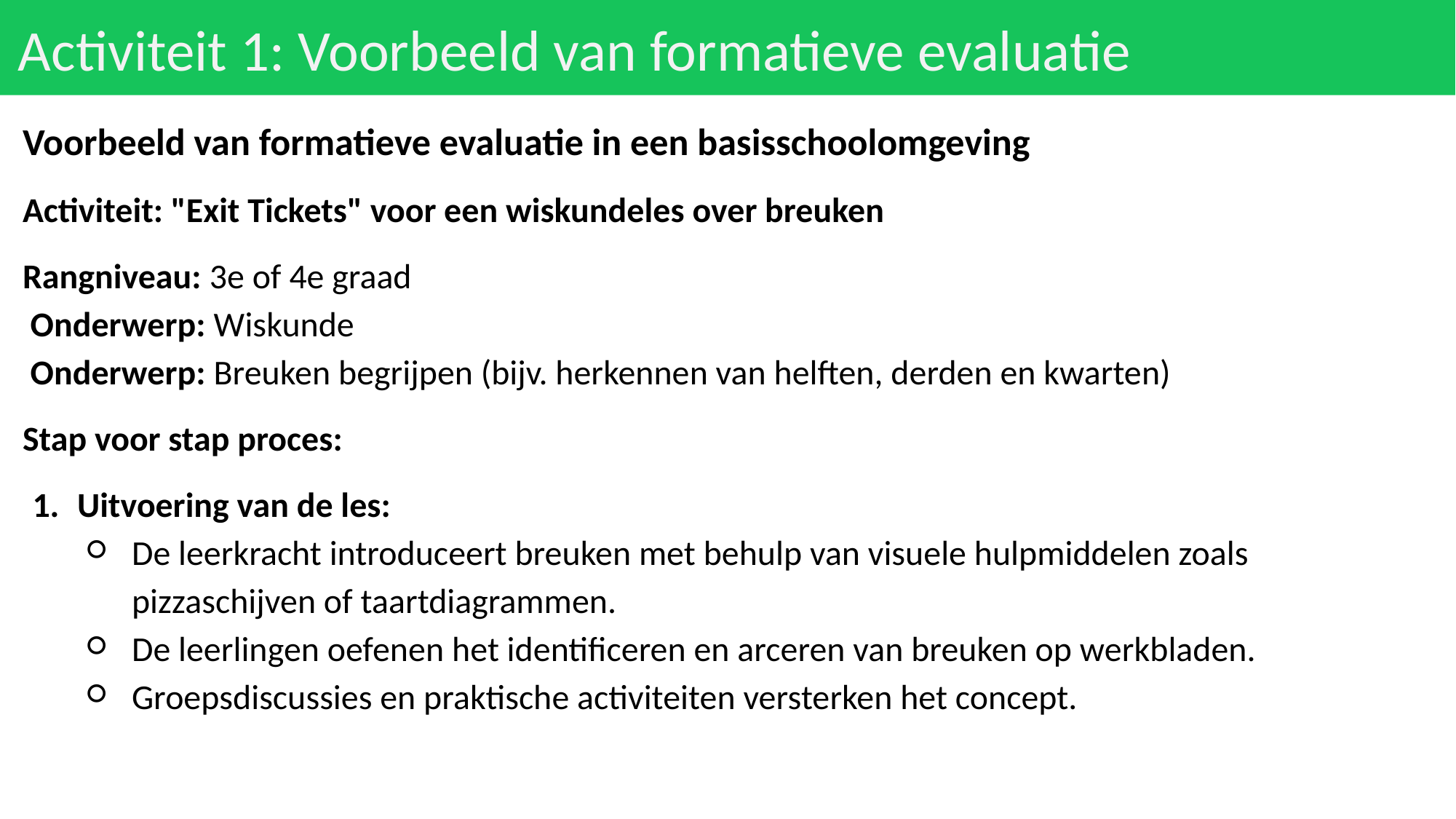

# Activiteit 1: Voorbeeld van formatieve evaluatie
Voorbeeld van formatieve evaluatie in een basisschoolomgeving
Activiteit: "Exit Tickets" voor een wiskundeles over breuken
Rangniveau: 3e of 4e graad
 Onderwerp: Wiskunde
 Onderwerp: Breuken begrijpen (bijv. herkennen van helften, derden en kwarten)
Stap voor stap proces:
Uitvoering van de les:
De leerkracht introduceert breuken met behulp van visuele hulpmiddelen zoals pizzaschijven of taartdiagrammen.
De leerlingen oefenen het identificeren en arceren van breuken op werkbladen.
Groepsdiscussies en praktische activiteiten versterken het concept.